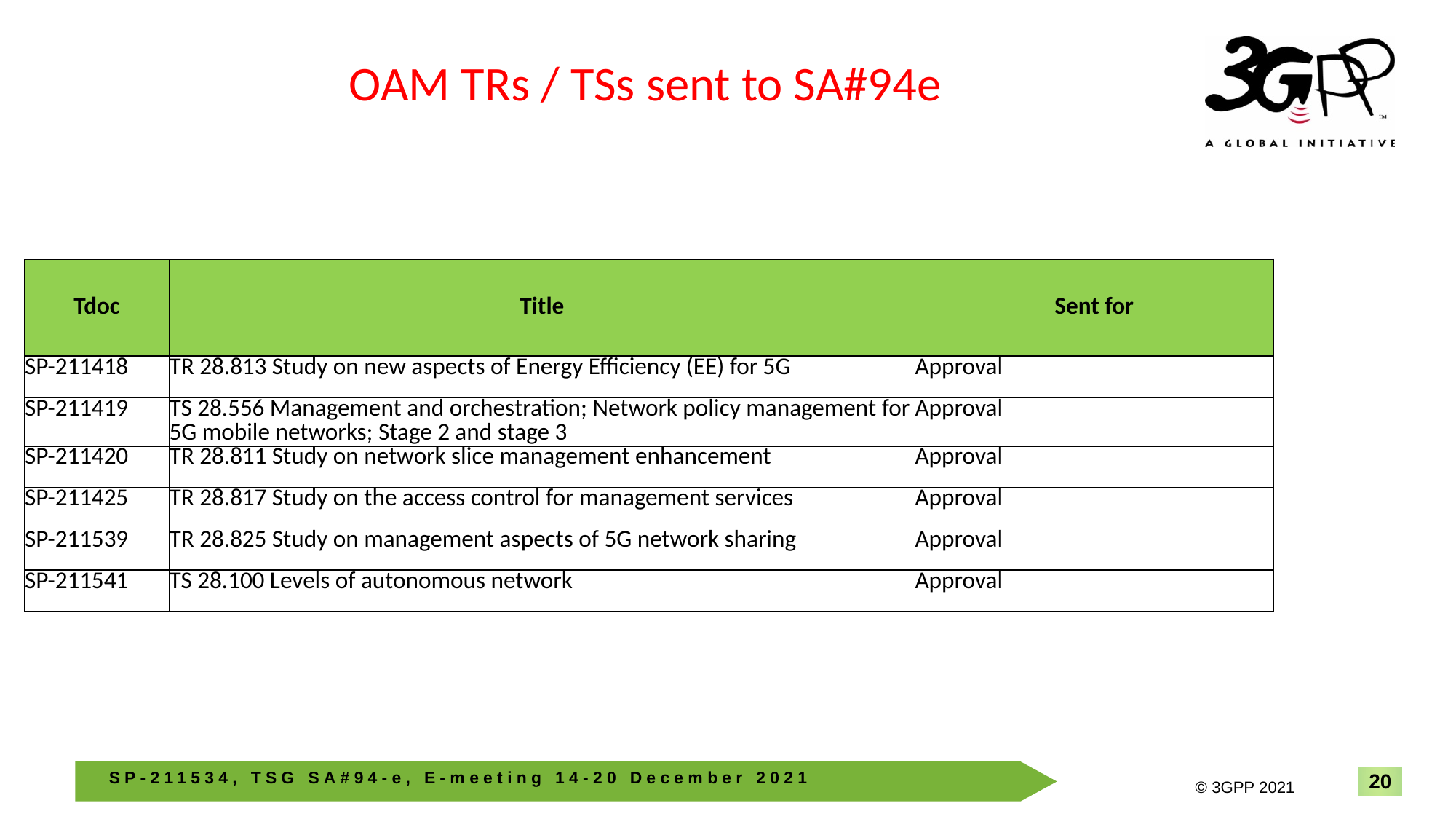

# OAM TRs / TSs sent to SA#94e
| Tdoc | Title | Sent for |
| --- | --- | --- |
| SP-211418 | TR 28.813 Study on new aspects of Energy Efficiency (EE) for 5G | Approval |
| SP-211419 | TS 28.556 Management and orchestration; Network policy management for 5G mobile networks; Stage 2 and stage 3 | Approval |
| SP-211420 | TR 28.811 Study on network slice management enhancement | Approval |
| SP-211425 | TR 28.817 Study on the access control for management services | Approval |
| SP-211539 | TR 28.825 Study on management aspects of 5G network sharing | Approval |
| SP-211541 | TS 28.100 Levels of autonomous network | Approval |